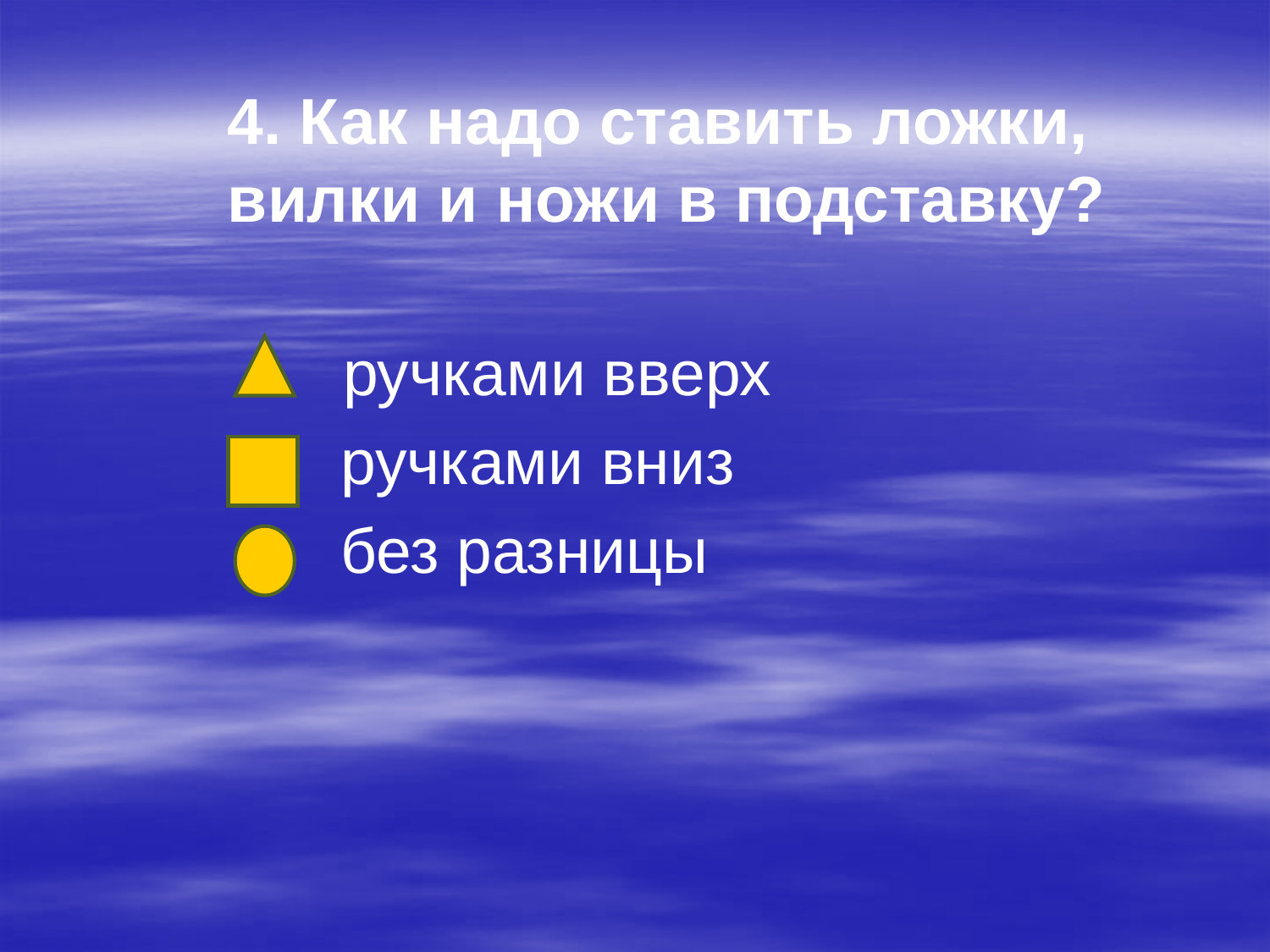

4. Как надо ставить ложки, вилки и ножи в подставку?
        ручками вверх
       ручками вниз
       без разницы